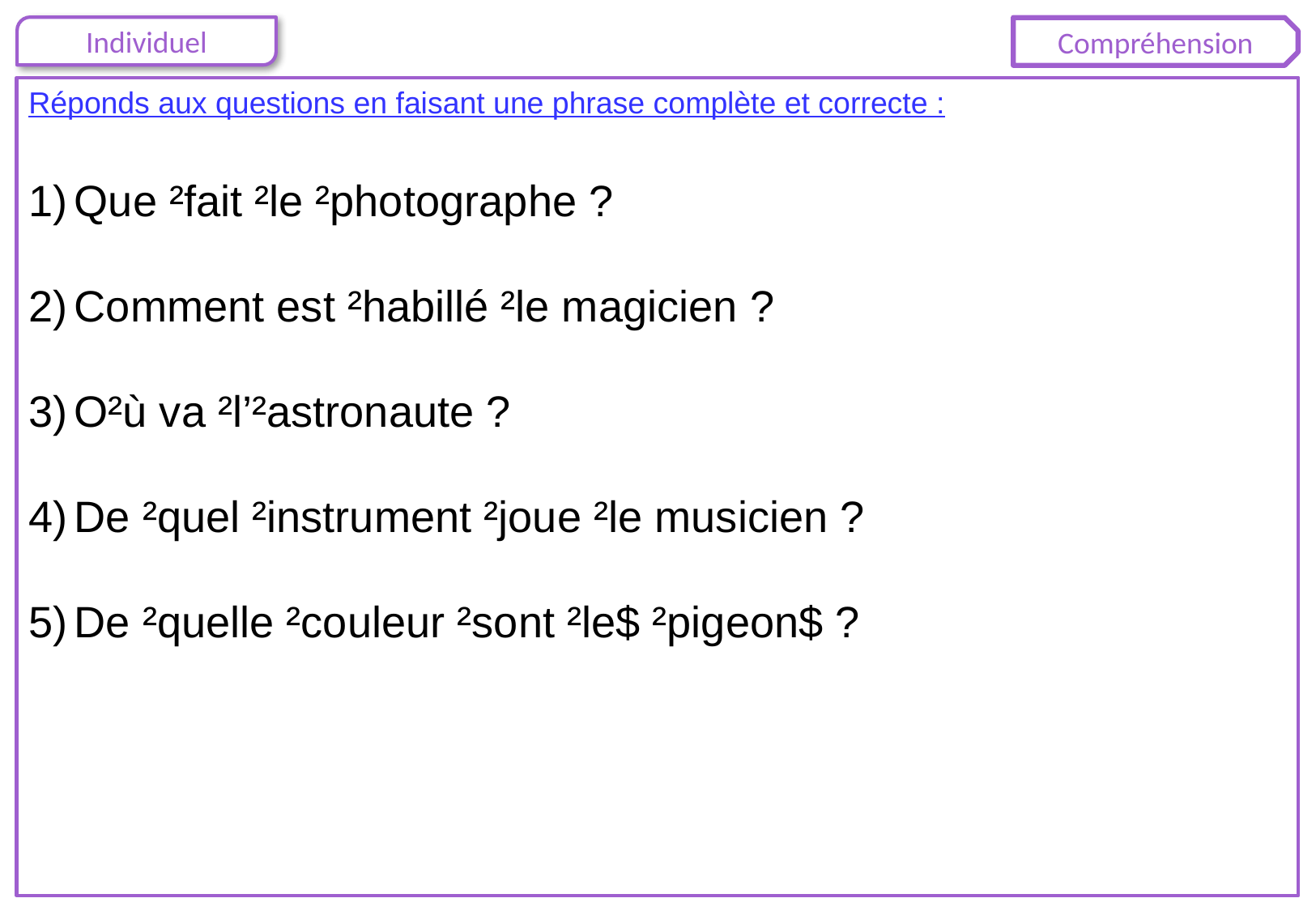

Compréhension
Réponds aux questions en faisant une phrase complète et correcte :
Que ²fait ²le ²photographe ?
Comment est ²habillé ²le magicien ?
O²ù va ²l’²astronaute ?
De ²quel ²instrument ²joue ²le musicien ?
De ²quelle ²couleur ²sont ²le$ ²pigeon$ ?